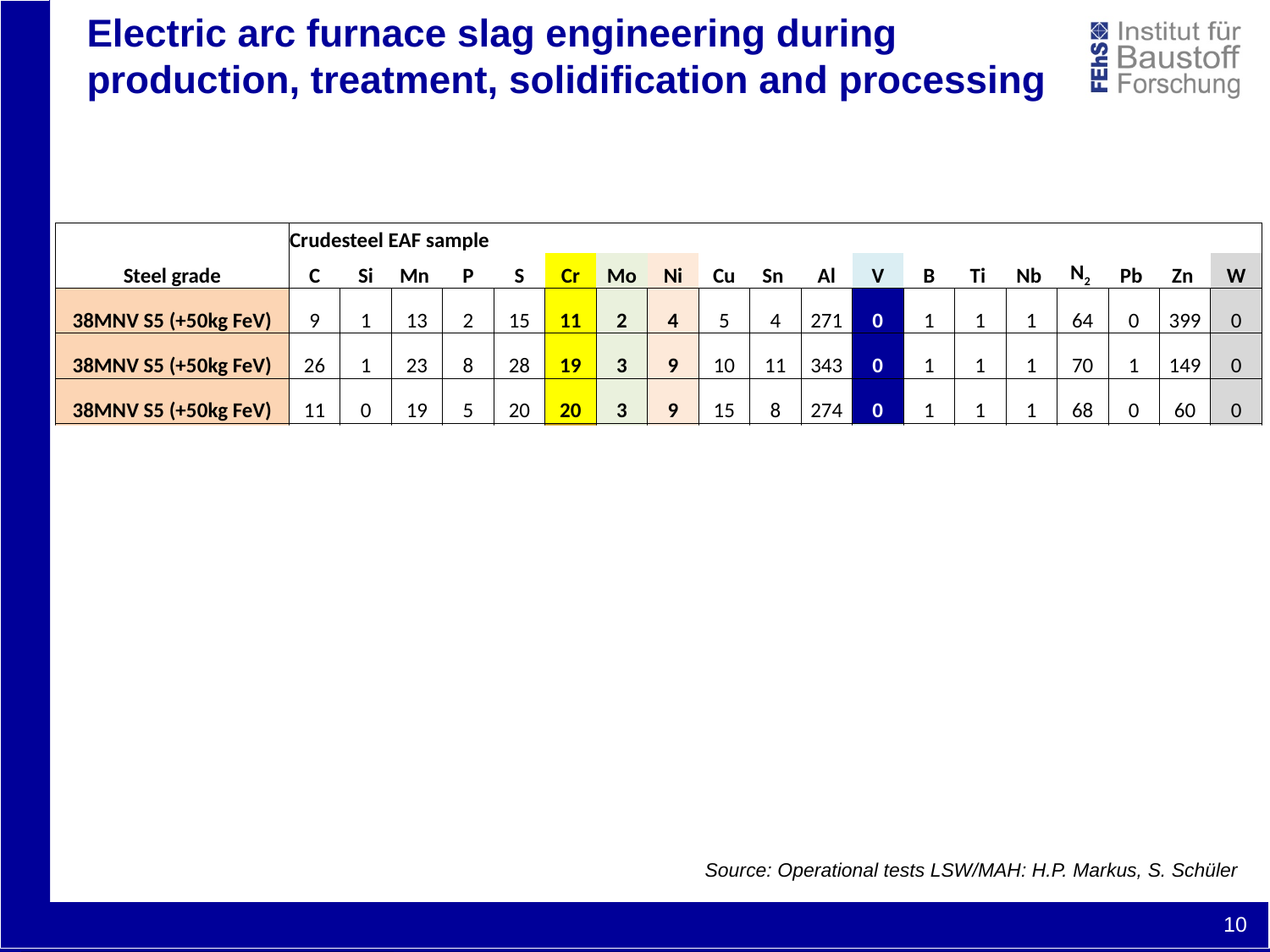

|  | Crudesteel EAF sample |  |  |  |  |  |  |  |  |  |  |  |  |  |  |  |  |  |  |
| --- | --- | --- | --- | --- | --- | --- | --- | --- | --- | --- | --- | --- | --- | --- | --- | --- | --- | --- | --- |
| Steel grade | C | Si | Mn | P | S | Cr | Mo | Ni | Cu | Sn | Al | V | B | Ti | Nb | N2 | Pb | Zn | W |
| 38MNV S5 (+50kg FeV) | 9 | 1 | 13 | 2 | 15 | 11 | 2 | 4 | 5 | 4 | 271 | 0 | 1 | 1 | 1 | 64 | 0 | 399 | 0 |
| 38MNV S5 (+50kg FeV) | 26 | 1 | 23 | 8 | 28 | 19 | 3 | 9 | 10 | 11 | 343 | 0 | 1 | 1 | 1 | 70 | 1 | 149 | 0 |
| 38MNV S5 (+50kg FeV) | 11 | 0 | 19 | 5 | 20 | 20 | 3 | 9 | 15 | 8 | 274 | 0 | 1 | 1 | 1 | 68 | 0 | 60 | 0 |
| 20MNCR S5 (+800kg FeCr) | 10 | 1 | 15 | 5 | 20 | 17 | 4 | 10 | 12 | 8 | 241 | 0 | 1 | 1 | 1 | 70 | 6 | 142 | 0 |
| 20MNCR S5 (+1t FeCr) | 10 | 1 | 17 | 6 | 30 | 25 | 4 | 12 | 12 | 8 | 323 | 0 | 1 | 1 | 1 | 79 | 0 | 82 | 0 |
| 27MNCR5 (+1,5t FeCr) | 9 | 0 | 16 | 3 | 22 | 31 | 4 | 11 | 15 | 9 | 243 | 0 | 1 | 1 | 1 | 71 | 0 | 144 | 0 |
| 27MNCR5 (+1,5t FeCr) | 9 | 0 | 15 | 3 | 26 | 26 | 4 | 10 | 17 | 10 | 278 | 0 | 1 | 1 | 1 | 71 | 1 | 153 | 0 |
| 25MOCR4 (+350kg FeMo) | 9 | 0 | 19 | 4 | 22 | 22 | 23 | 11 | 13 | 9 | 350 | 0 | 1 | 1 | 1 | 65 | 0 | 84 | 1 |
| 25MOCR4 (+350kg FeMo) | 10 | 1 | 16 | 2 | 16 | 11 | 22 | 8 | 10 | 7 | 338 | 0 | 1 | 1 | 1 | 59 | 1 | 224 | 0 |
| 25MOCR4 (+350kg FeMo) | 9 | 1 | 17 | 3 | 16 | 10 | 25 | 8 | 9 | 6 | 235 | 0 | 1 | 1 | 1 | 66 | 1 | 273 | 0 |

Source: Operational tests LSW/MAH: H.P. Markus, S. Schüler